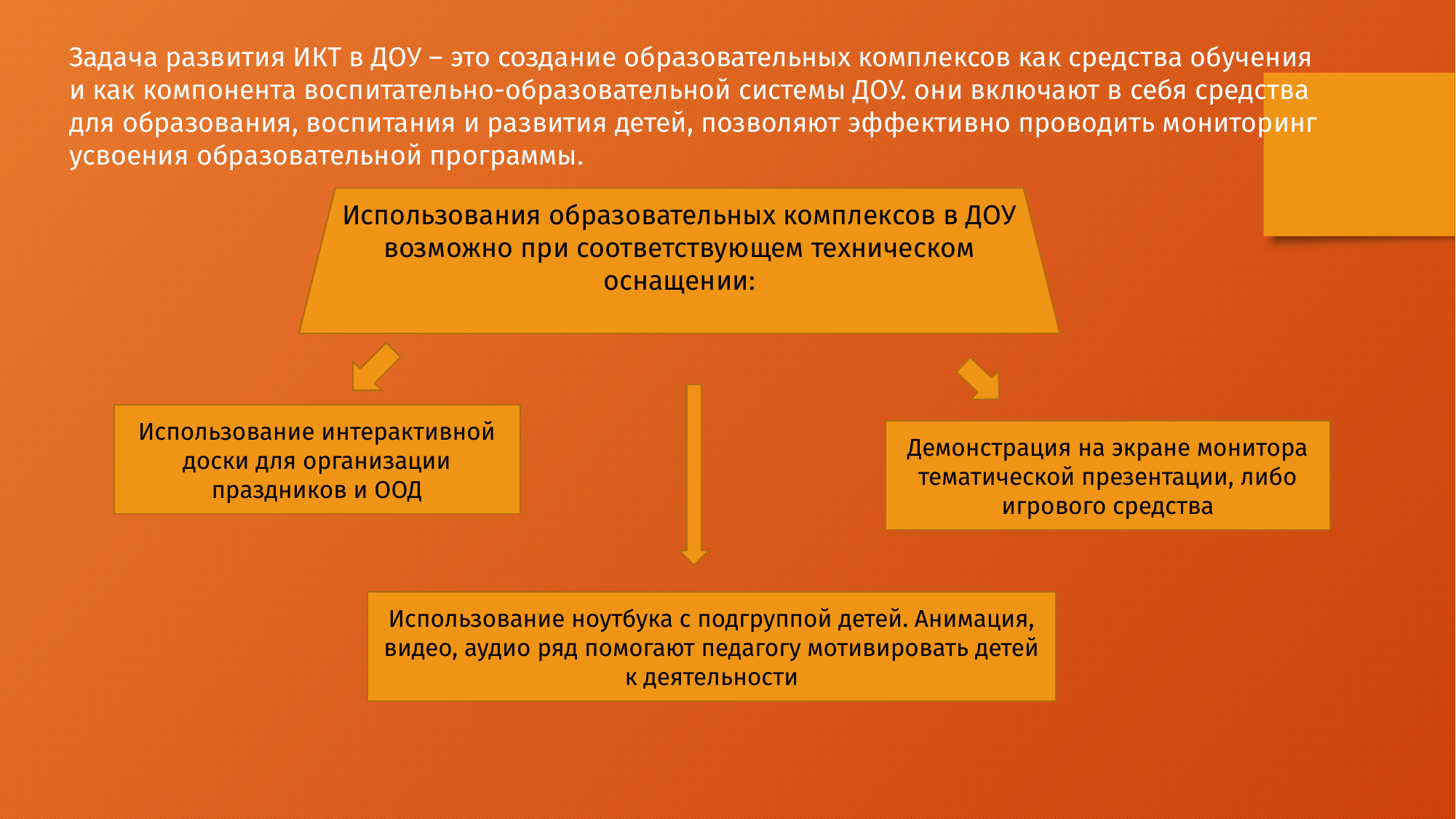

Задача развития ИКТ в ДОУ – это создание образовательных комплексов как средства обучения
и как компонента воспитательно-образовательной системы ДОУ. они включают в себя средства
для образования, воспитания и развития детей, позволяют эффективно проводить мониторинг
усвоения образовательной программы.
Использования образовательных комплексов в ДОУ возможно при соответствующем техническом оснащении:

Использование интерактивной доски для организации праздников и ООД
Демонстрация на экране монитора тематической презентации, либо игрового средства
Использование ноутбука с подгруппой детей. Анимация, видео, аудио ряд помогают педагогу мотивировать детей к деятельности